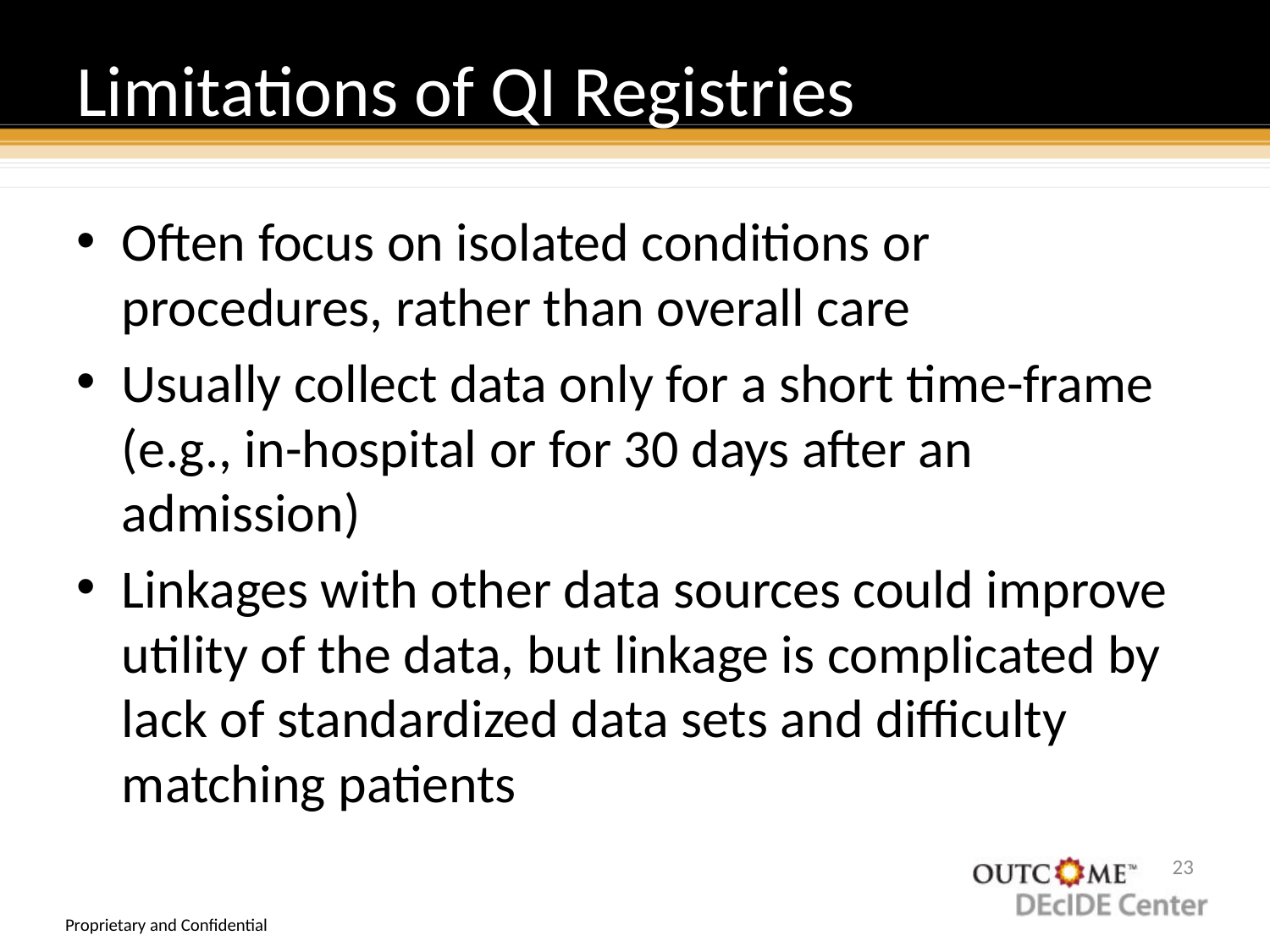

# Limitations of QI Registries
Often focus on isolated conditions or procedures, rather than overall care
Usually collect data only for a short time-frame (e.g., in-hospital or for 30 days after an admission)
Linkages with other data sources could improve utility of the data, but linkage is complicated by lack of standardized data sets and difficulty matching patients
23